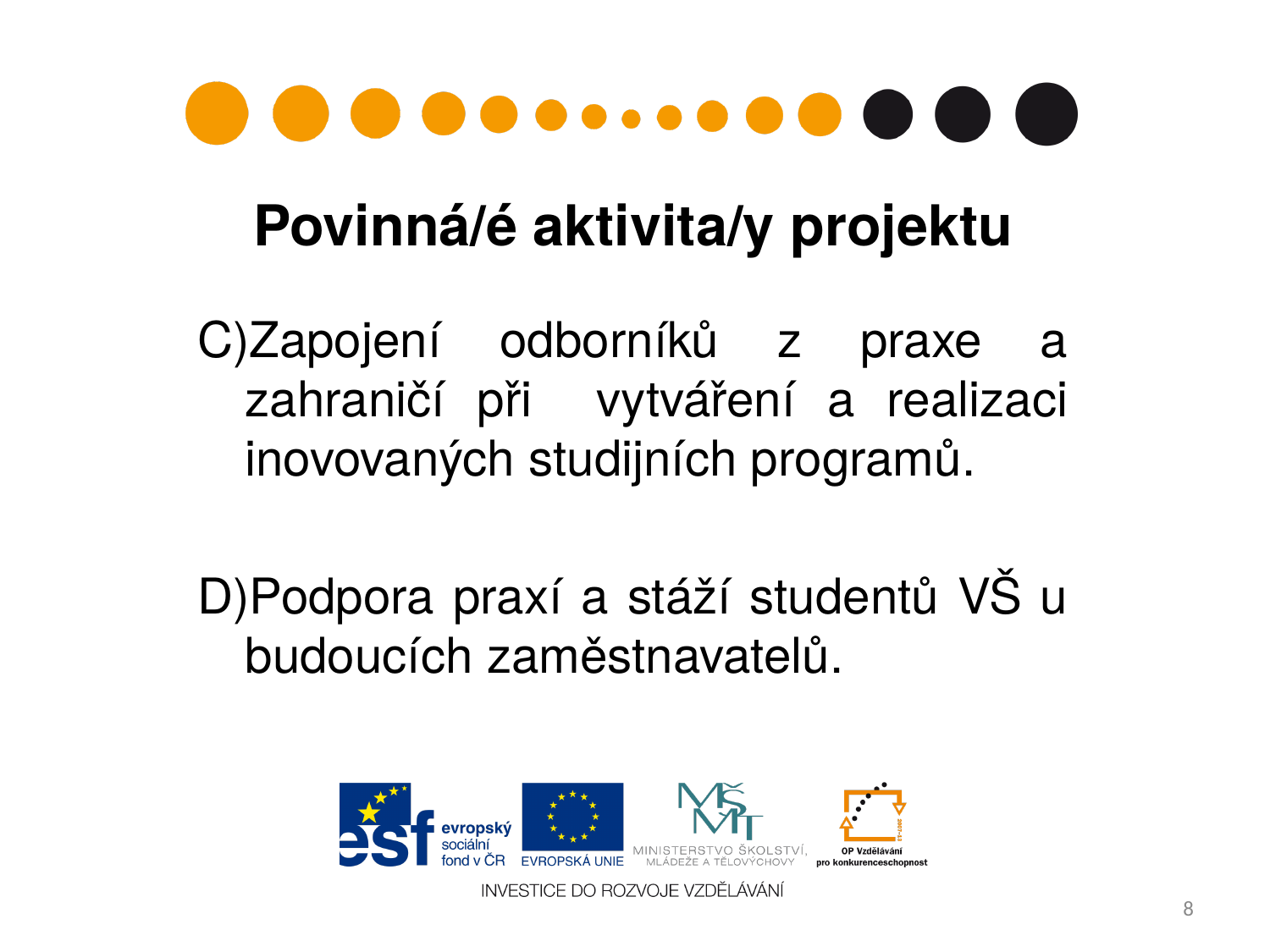

# Povinná/é aktivita/y projektu
C)Zapojení odborníků z praxe a zahraničí při  vytváření a realizaci inovovaných studijních programů.

D)Podpora praxí a stáží studentů VŠ u budoucích zaměstnavatelů.
8